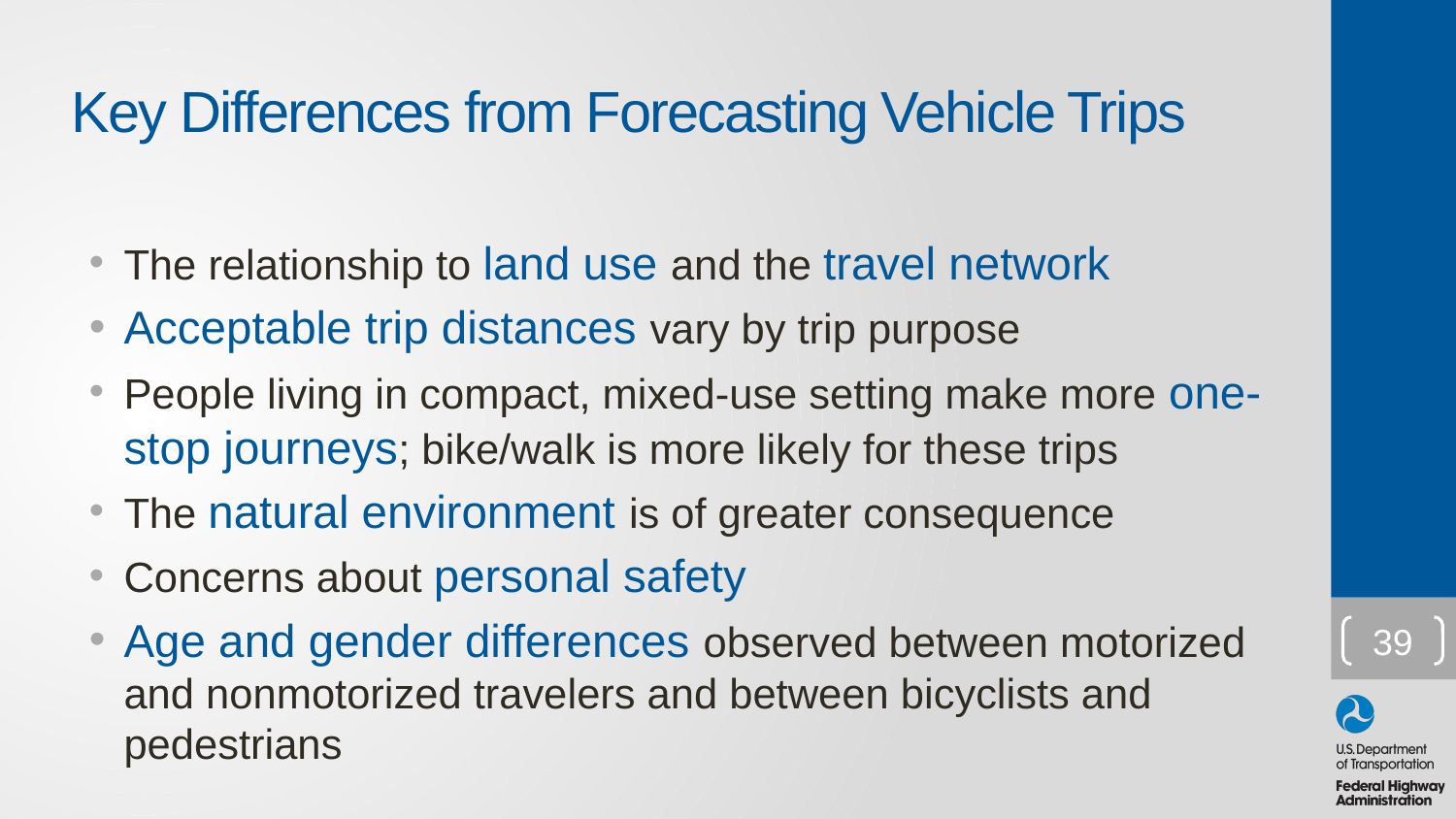

# Key Differences from Forecasting Vehicle Trips
The relationship to land use and the travel network
Acceptable trip distances vary by trip purpose
People living in compact, mixed-use setting make more one-stop journeys; bike/walk is more likely for these trips
The natural environment is of greater consequence
Concerns about personal safety
Age and gender differences observed between motorized and nonmotorized travelers and between bicyclists and pedestrians
39